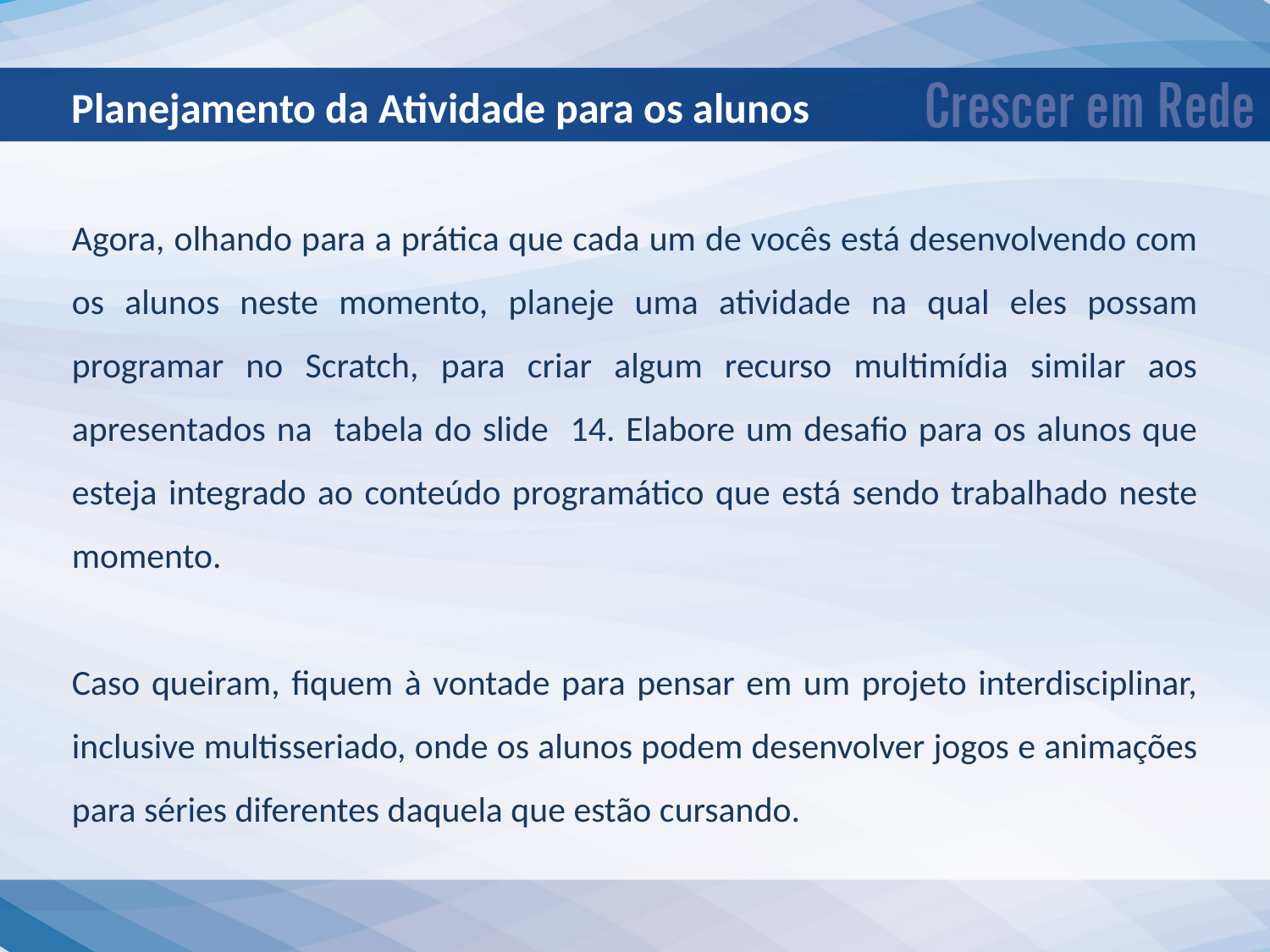

Planejamento da Atividade para os alunos

Agora, olhando para a prática que cada um de vocês está desenvolvendo com os alunos neste momento, planeje uma atividade na qual eles possam programar no Scratch, para criar algum recurso multimídia similar aos apresentados na  tabela do slide  14. Elabore um desafio para os alunos que esteja integrado ao conteúdo programático que está sendo trabalhado neste momento.

Caso queiram, fiquem à vontade para pensar em um projeto interdisciplinar, inclusive multisseriado, onde os alunos podem desenvolver jogos e animações para séries diferentes daquela que estão cursando.